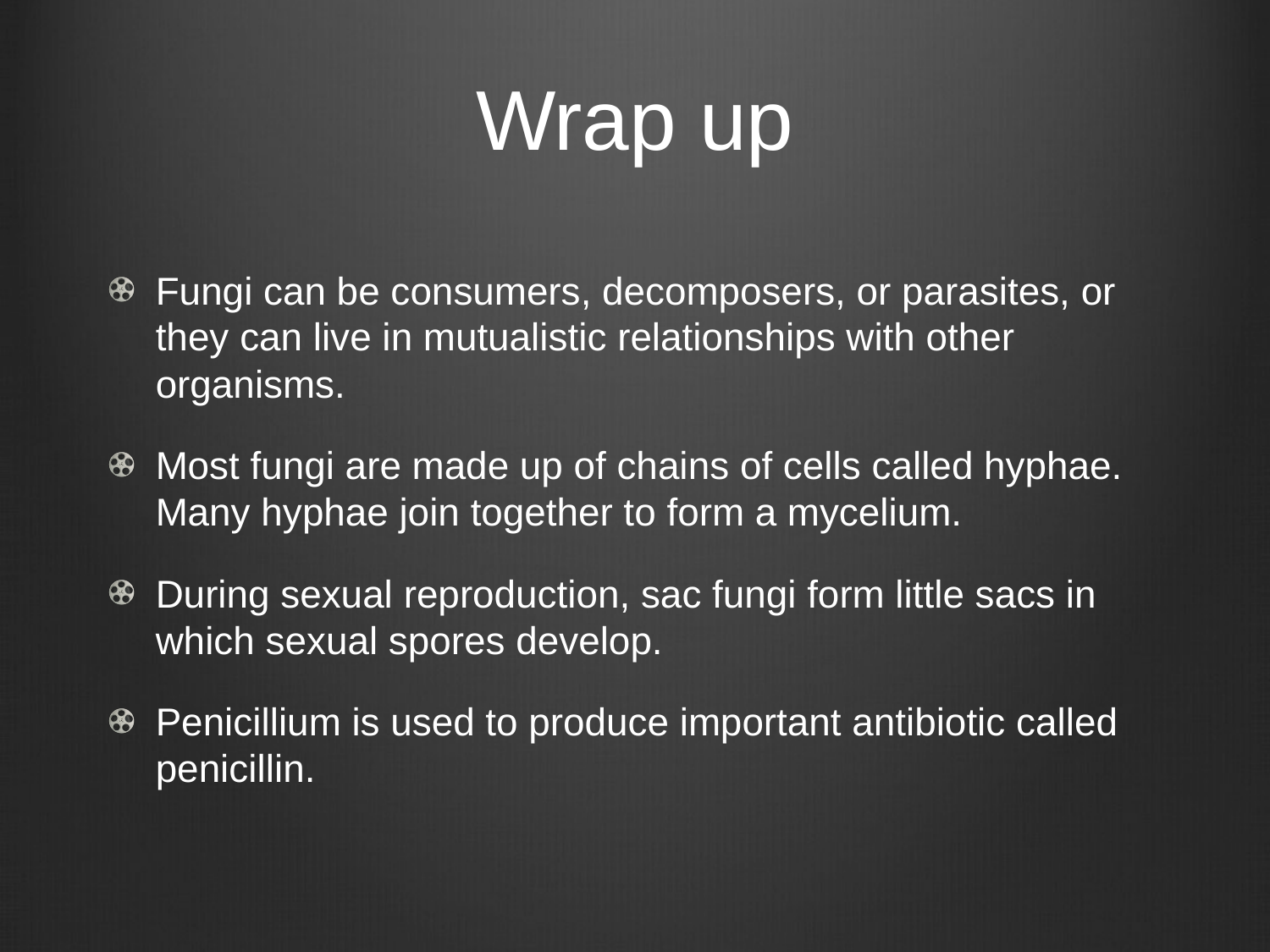

# Wrap up
Fungi can be consumers, decomposers, or parasites, or they can live in mutualistic relationships with other organisms.
Most fungi are made up of chains of cells called hyphae. Many hyphae join together to form a mycelium.
During sexual reproduction, sac fungi form little sacs in which sexual spores develop.
Penicillium is used to produce important antibiotic called penicillin.